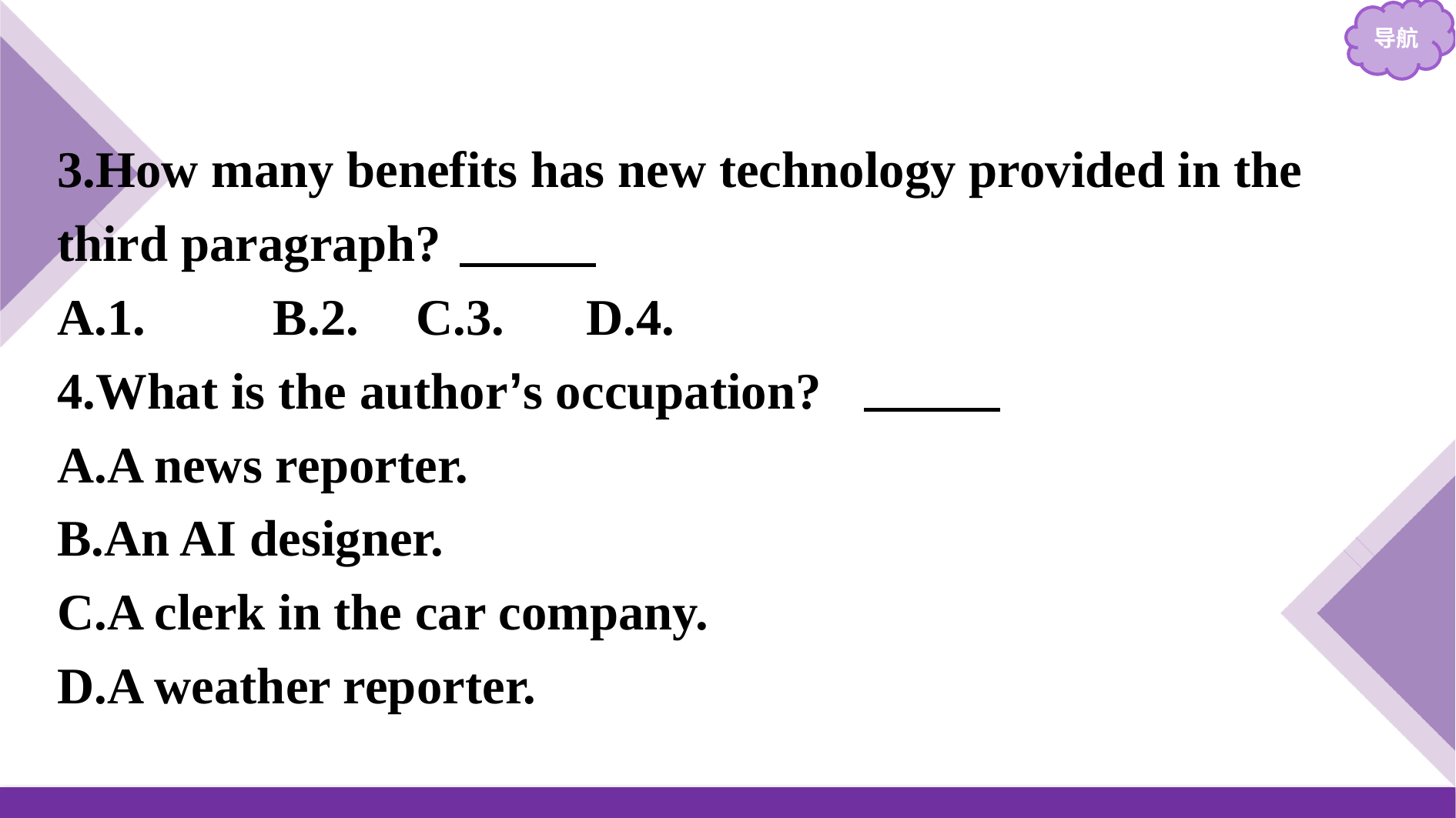

3.How many benefits has new technology provided in the third paragraph?　C
A.1.　　B.2.    C.3.	D.4.
4.What is the author’s occupation?　B
A.A news reporter.
B.An AI designer.
C.A clerk in the car company.
D.A weather reporter.